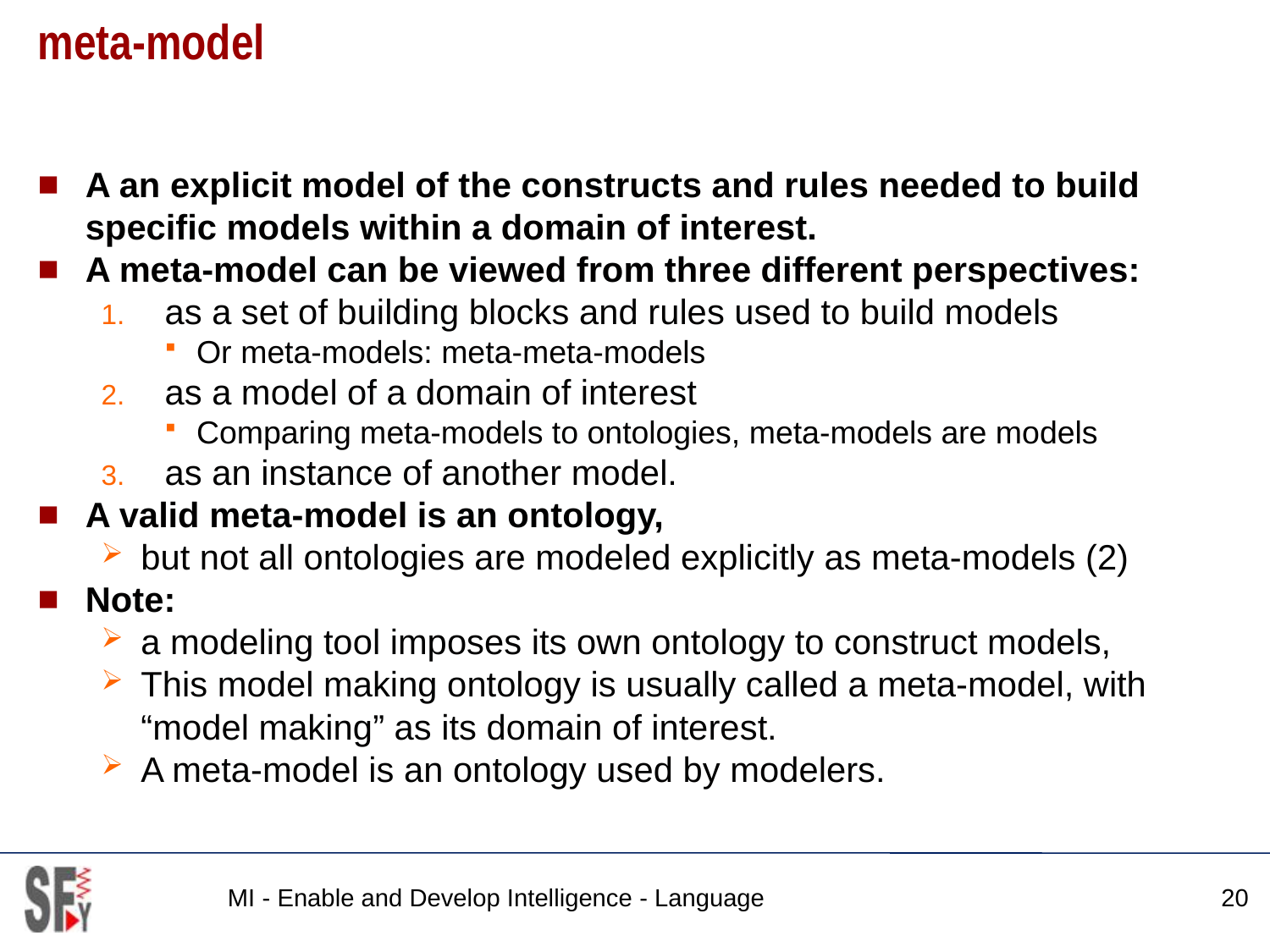

# meta-model
A an explicit model of the constructs and rules needed to build specific models within a domain of interest.
A meta-model can be viewed from three different perspectives:
as a set of building blocks and rules used to build models
Or meta-models: meta-meta-models
as a model of a domain of interest
Comparing meta-models to ontologies, meta-models are models
as an instance of another model.
A valid meta-model is an ontology,
but not all ontologies are modeled explicitly as meta-models (2)
Note:
a modeling tool imposes its own ontology to construct models,
This model making ontology is usually called a meta-model, with “model making” as its domain of interest.
A meta-model is an ontology used by modelers.
MI - Enable and Develop Intelligence - Language
20